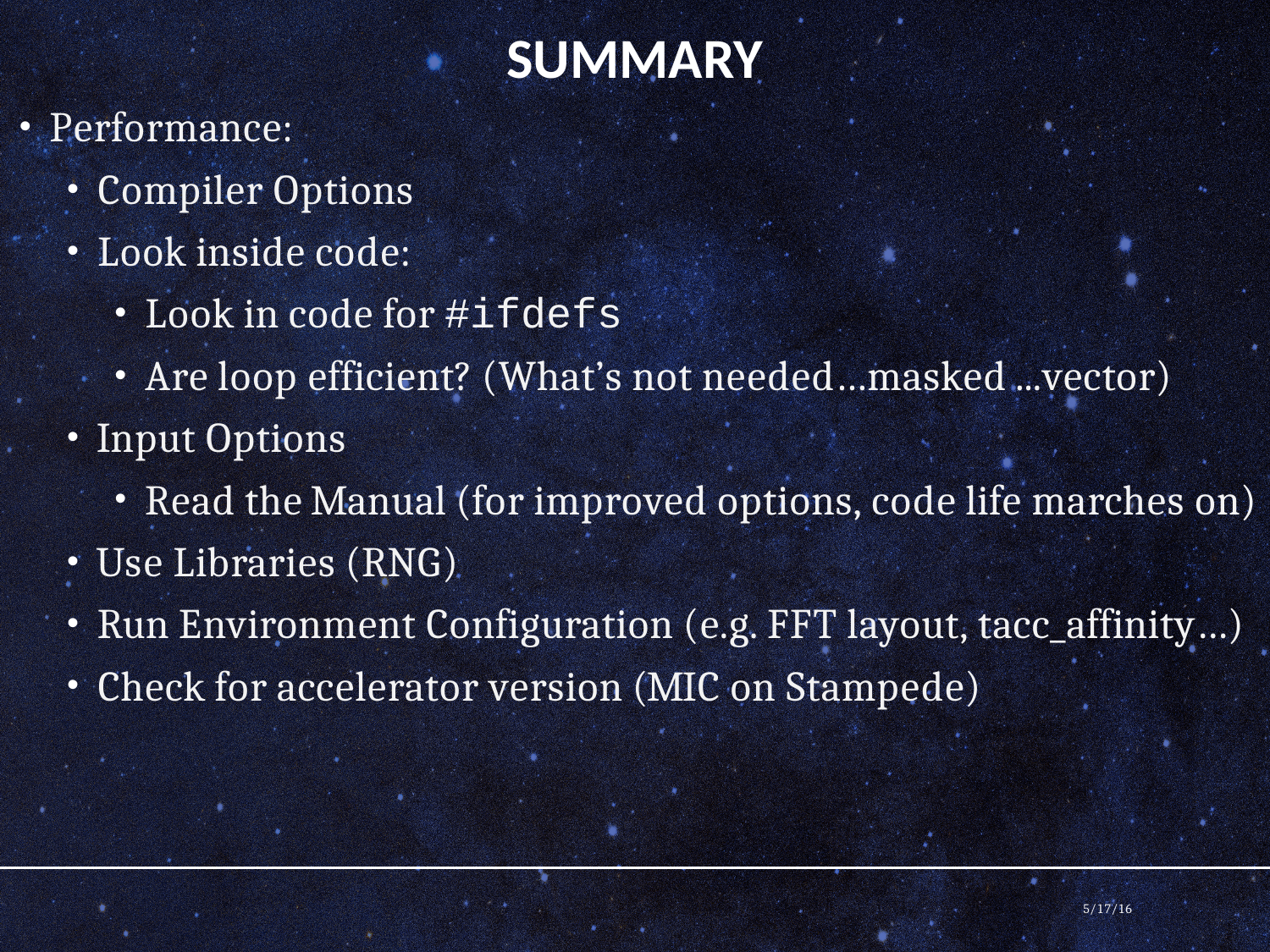

# Summary
Performance:
Compiler Options
Look inside code:
Look in code for #ifdefs
Are loop efficient? (What’s not needed…masked ...vector)
Input Options
Read the Manual (for improved options, code life marches on)
Use Libraries (RNG)
Run Environment Configuration (e.g. FFT layout, tacc_affinity…)
Check for accelerator version (MIC on Stampede)
27
5/17/16